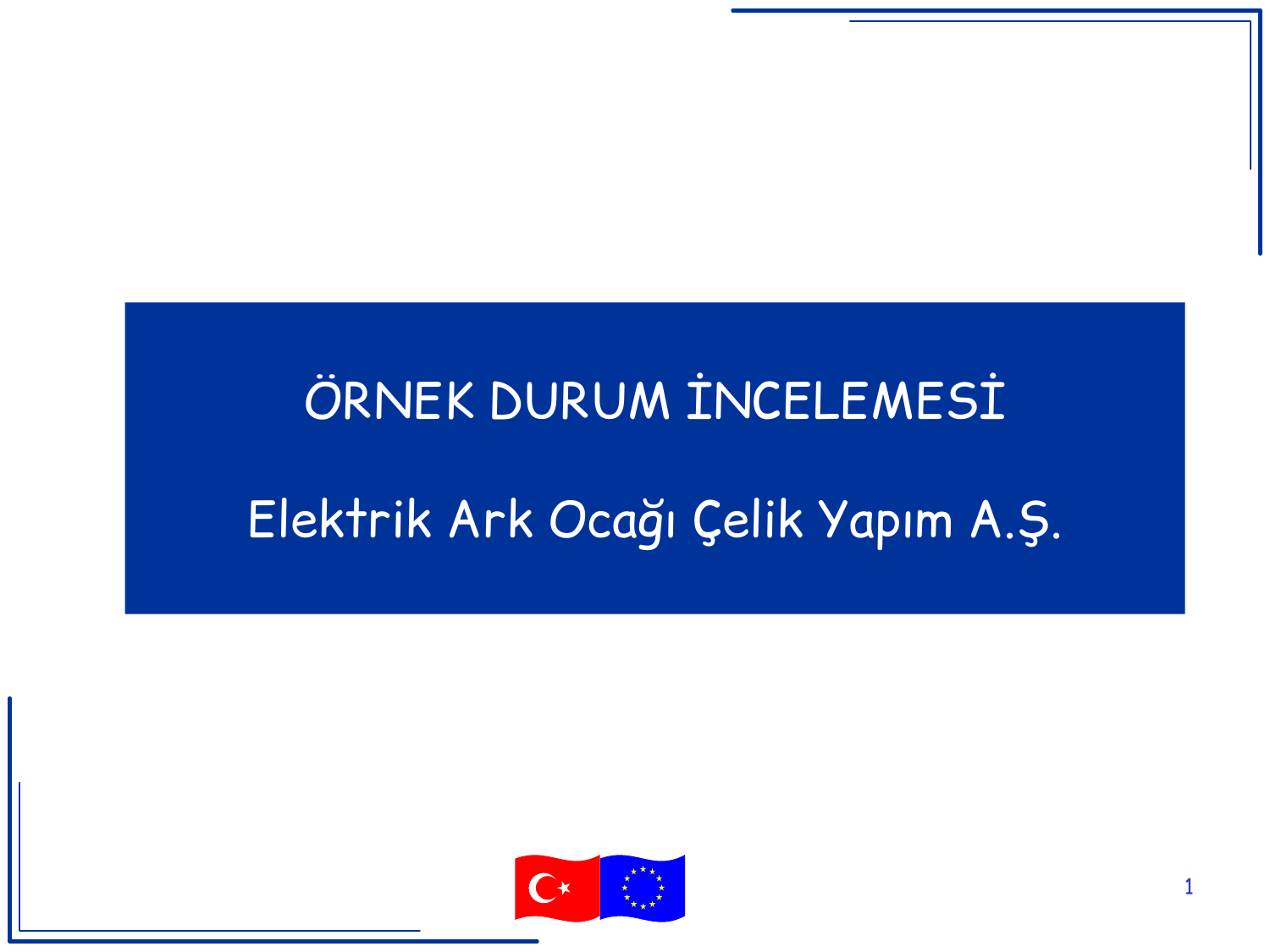

# ÖRNEK DURUM İNCELEMESİ Elektrik Ark Ocağı Çelik Yapım A.Ş.
1